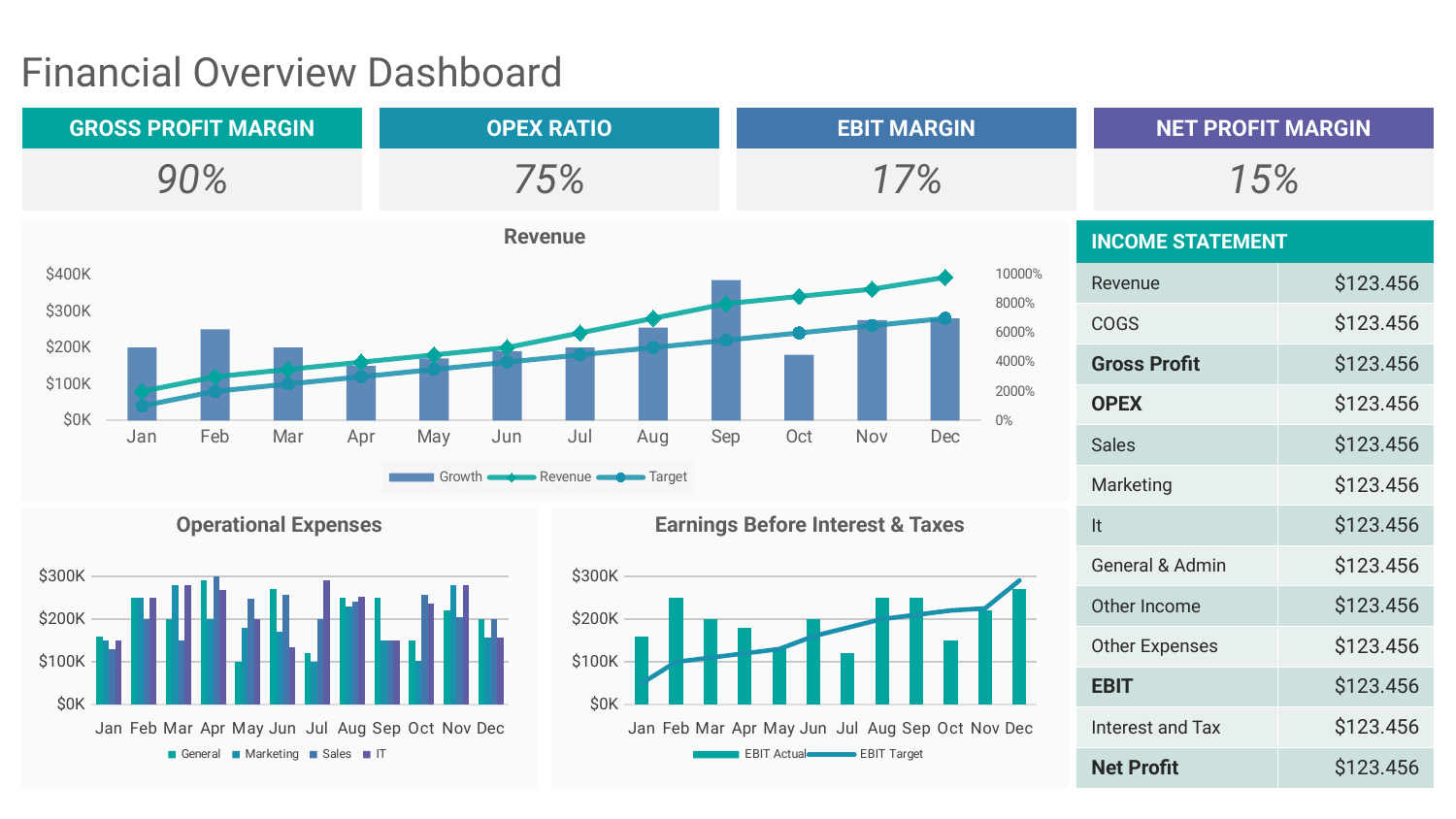

# Financial Overview Dashboard
| GROSS PROFIT MARGIN |
| --- |
| 90% |
| OPEX RATIO |
| --- |
| 75% |
| EBIT MARGIN |
| --- |
| 17% |
| NET PROFIT MARGIN |
| --- |
| 15% |

| INCOME STATEMENT |  |
| --- | --- |
| Revenue | $123.456 |
| COGS | $123.456 |
| Gross Profit | $123.456 |
| OPEX | $123.456 |
| Sales | $123.456 |
| Marketing | $123.456 |
| It | $123.456 |
| General & Admin | $123.456 |
| Other Income | $123.456 |
| Other Expenses | $123.456 |
| EBIT | $123.456 |
| Interest and Tax | $123.456 |
| Net Profit | $123.456 |
Revenue

### Chart

| Category | Growth | Revenue | Target |
|---|---|---|---|
| Jan | 200000.0 | 20.0 | 10.0 |
| Feb | 250000.0 | 30.0 | 20.0 |
| Mar | 200000.0 | 35.0 | 25.0 |
| Apr | 150000.0 | 40.0 | 30.0 |
| May | 170000.0 | 45.0 | 35.0 |
| Jun | 190000.0 | 50.0 | 40.0 |
| Jul | 200000.0 | 60.0 | 45.0 |
| Aug | 255000.0 | 70.0 | 50.0 |
| Sep | 385000.0 | 80.0 | 55.0 |
| Oct | 180000.0 | 85.0 | 60.0 |
| Nov | 275000.0 | 90.0 | 65.0 |
| Dec | 280000.0 | 98.0 | 70.0 |

Operational Expenses
Earnings Before Interest & Taxes

### Chart

| Category | General | Marketing | Sales | IT |
|---|---|---|---|---|
| Jan | 160000.0 | 150000.0 | 130000.0 | 150000.0 |
| Feb | 250000.0 | 250000.0 | 200000.0 | 250000.0 |
| Mar | 200000.0 | 280000.0 | 150000.0 | 280000.0 |
| Apr | 290000.0 | 200000.0 | 300000.0 | 268000.0 |
| May | 100000.0 | 180000.0 | 247500.0 | 200000.0 |
| Jun | 270000.0 | 170000.0 | 256300.0 | 134000.0 |
| Jul | 120000.0 | 100000.0 | 200000.0 | 290000.0 |
| Aug | 250000.0 | 230000.0 | 240000.0 | 253000.0 |
| Sep | 250000.0 | 150000.0 | 150000.0 | 150000.0 |
| Oct | 150000.0 | 103600.0 | 256000.0 | 236000.0 |
| Nov | 220000.0 | 280000.0 | 204820.0 | 280000.0 |
| Dec | 200000.0 | 156200.0 | 200000.0 | 156200.0 |

### Chart

| Category | EBIT Actual | EBIT Target |
|---|---|---|
| Jan | 160000.0 | 50000.0 |
| Feb | 250000.0 | 100000.0 |
| Mar | 200000.0 | 110000.0 |
| Apr | 180000.0 | 120000.0 |
| May | 132000.0 | 130000.0 |
| Jun | 200000.0 | 160000.0 |
| Jul | 120000.0 | 180000.0 |
| Aug | 250000.0 | 200000.0 |
| Sep | 250000.0 | 210000.0 |
| Oct | 150000.0 | 220000.0 |
| Nov | 220000.0 | 225000.0 |
| Dec | 270000.0 | 290000.0 |